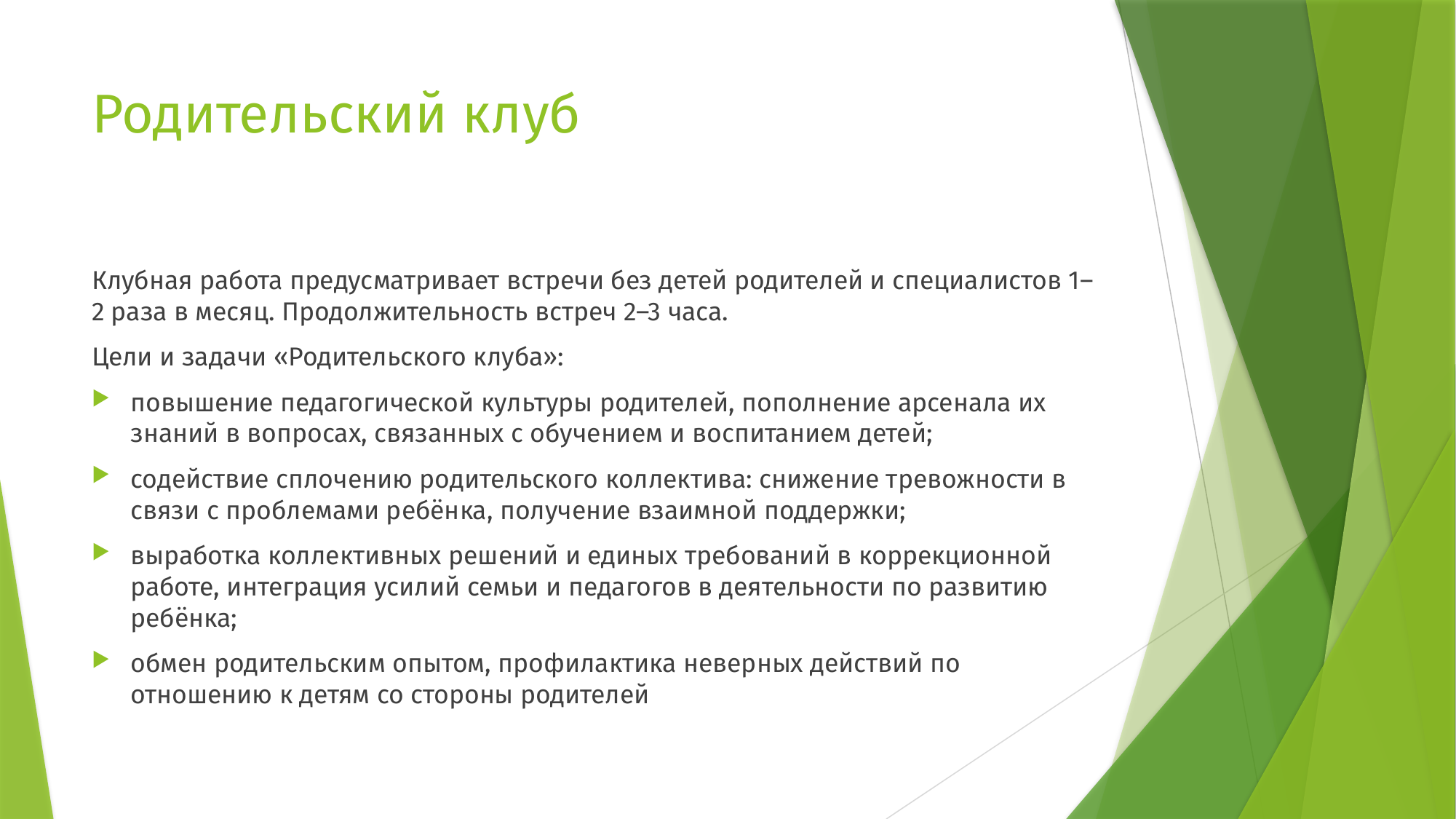

# Родительский клуб
Клубная работа предусматривает встречи без детей родителей и специалистов 1–2 раза в месяц. Продолжительность встреч 2–3 часа.
Цели и задачи «Родительского клуба»:
повышение педагогической культуры родителей, пополнение арсенала их знаний в вопросах, связанных с обучением и воспитанием детей;
содействие сплочению родительского коллектива: снижение тревожности в связи с проблемами ребёнка, получение взаимной поддержки;
выработка коллективных решений и единых требований в коррекционной работе, интеграция усилий семьи и педагогов в деятельности по развитию ребёнка;
обмен родительским опытом, профилактика неверных действий по отношению к детям со стороны родителей